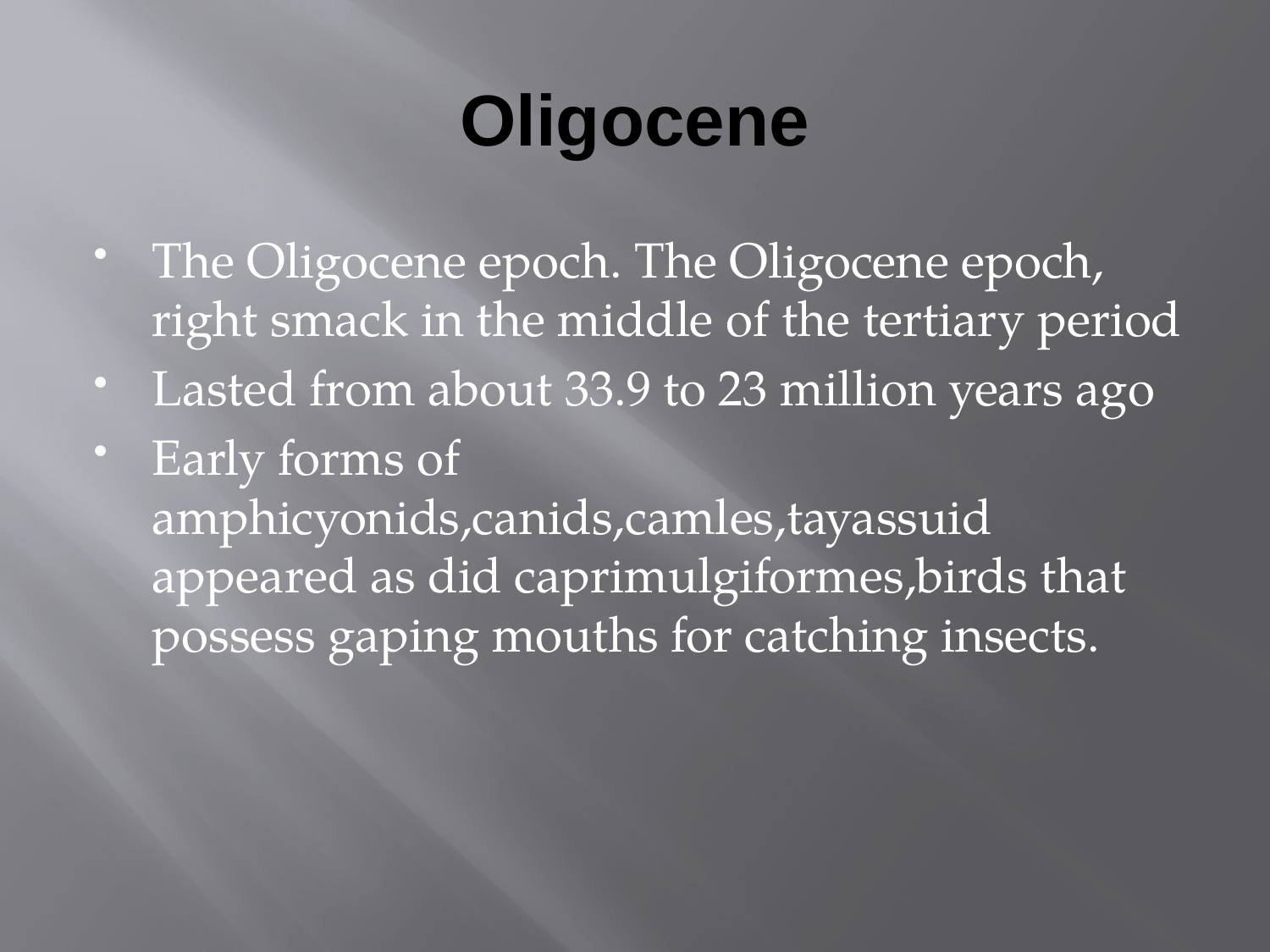

# Oligocene
The Oligocene epoch. The Oligocene epoch, right smack in the middle of the tertiary period
Lasted from about 33.9 to 23 million years ago
Early forms of amphicyonids,canids,camles,tayassuid appeared as did caprimulgiformes,birds that possess gaping mouths for catching insects.